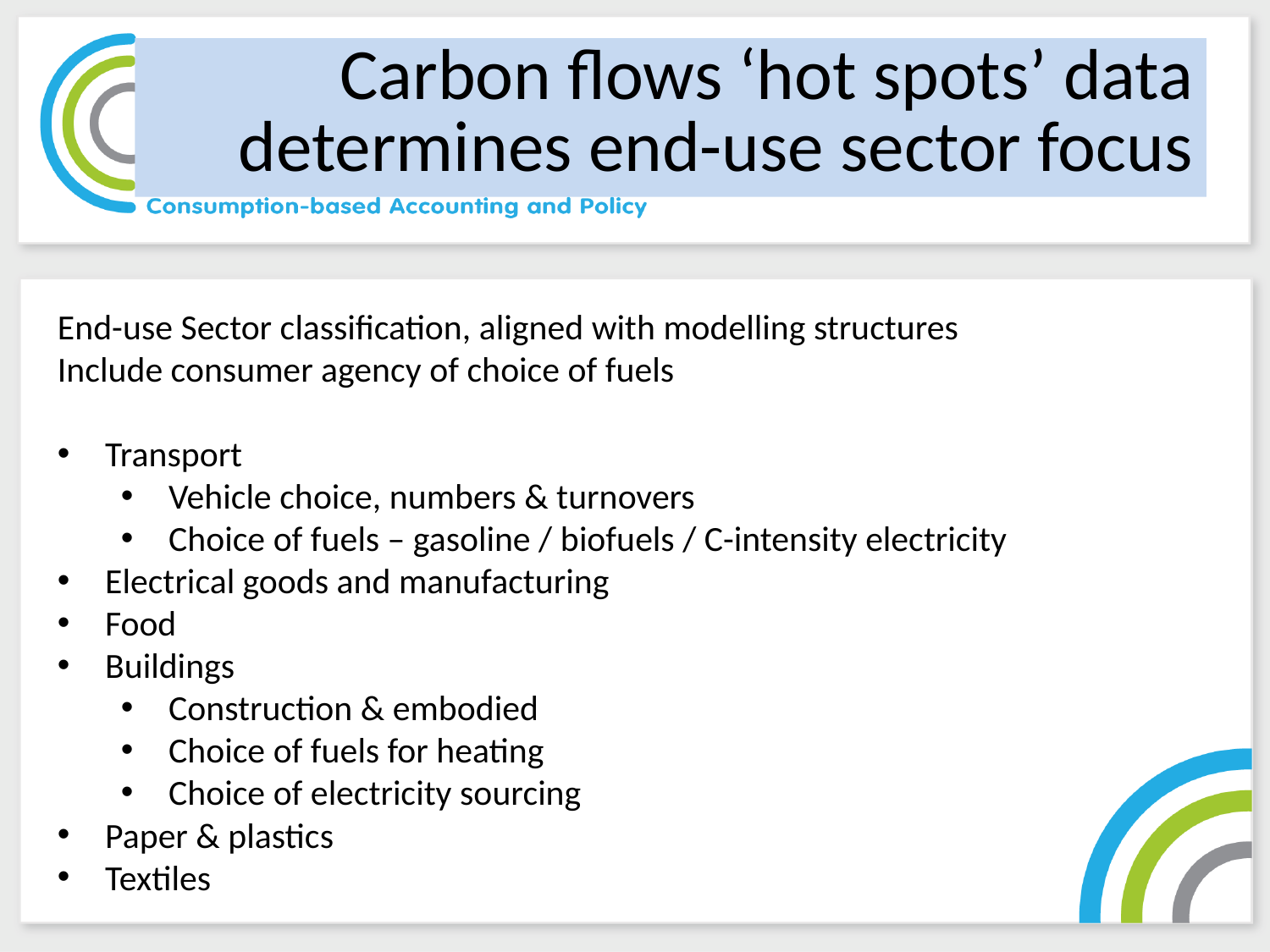

# Carbon flows ‘hot spots’ data determines end-use sector focus

End-use Sector classification, aligned with modelling structures
Include consumer agency of choice of fuels

Transport
Vehicle choice, numbers & turnovers
Choice of fuels – gasoline / biofuels / C-intensity electricity
Electrical goods and manufacturing
Food
Buildings
Construction & embodied
Choice of fuels for heating
Choice of electricity sourcing
Paper & plastics
Textiles